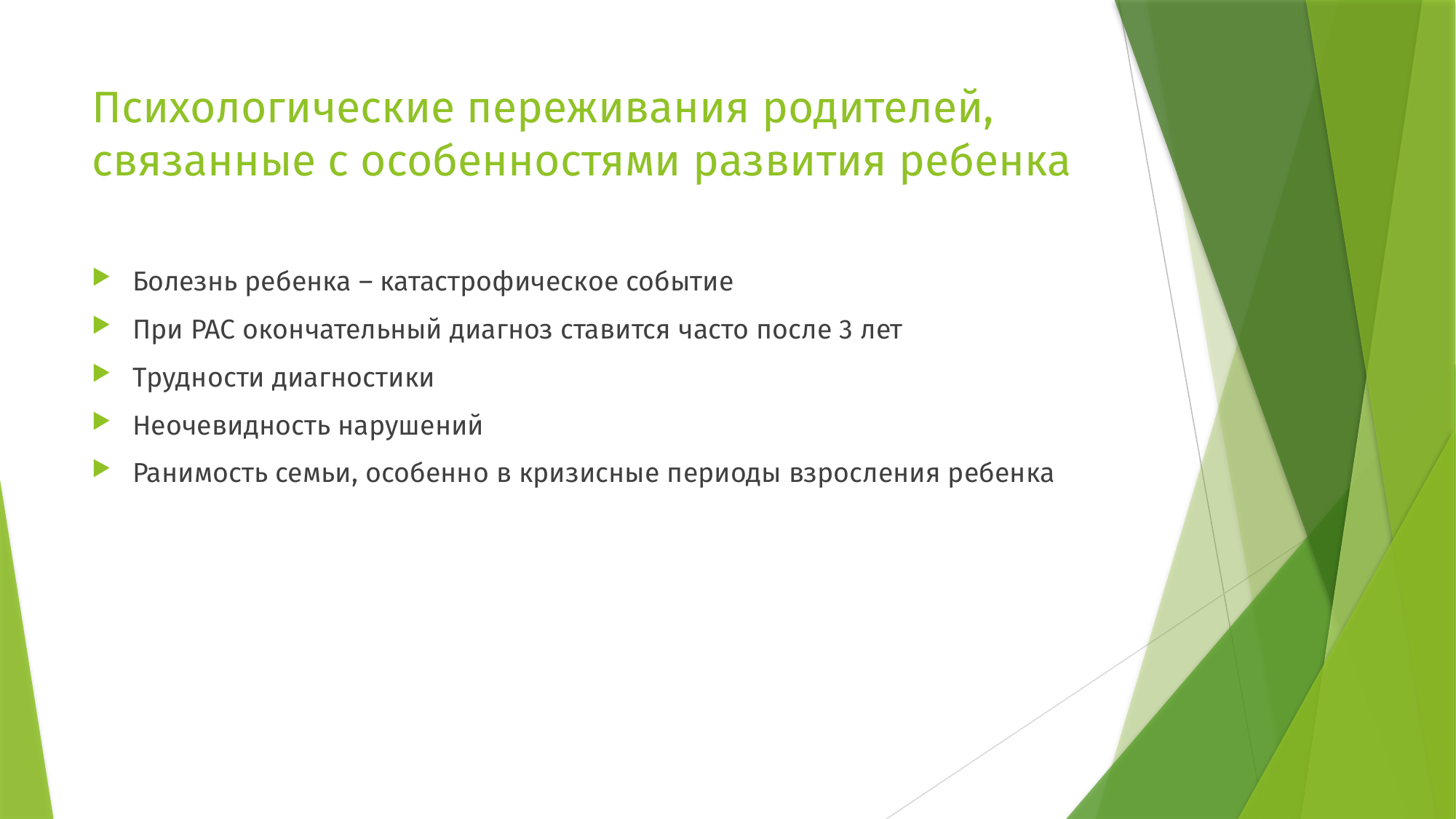

# Психологические переживания родителей, связанные с особенностями развития ребенка
Болезнь ребенка – катастрофическое событие
При РАС окончательный диагноз ставится часто после 3 лет
Трудности диагностики
Неочевидность нарушений
Ранимость семьи, особенно в кризисные периоды взросления ребенка